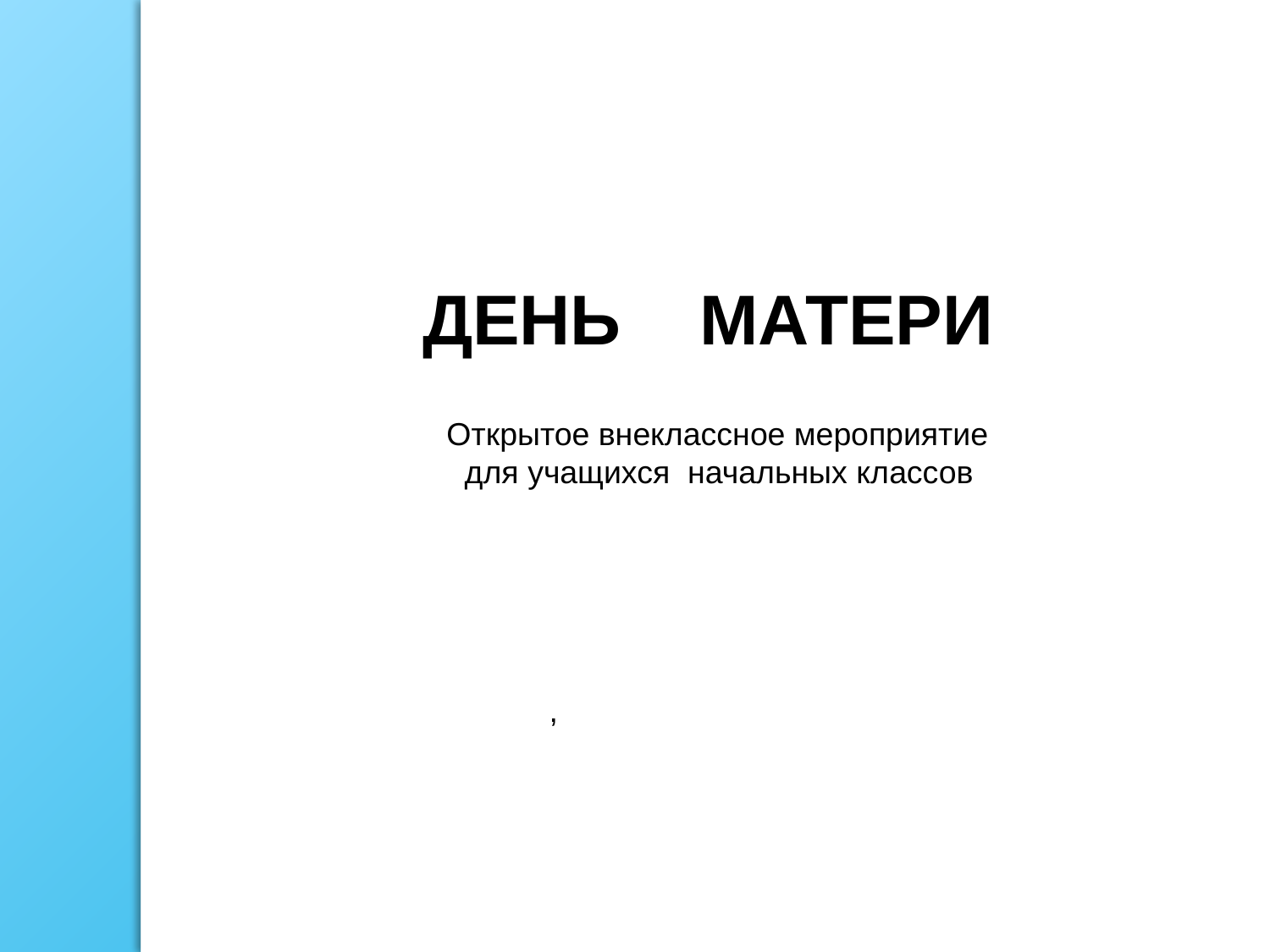

ДЕНЬ    МАТЕРИ
            Открытое внеклассное мероприятие
              для учащихся  начальных классов
,